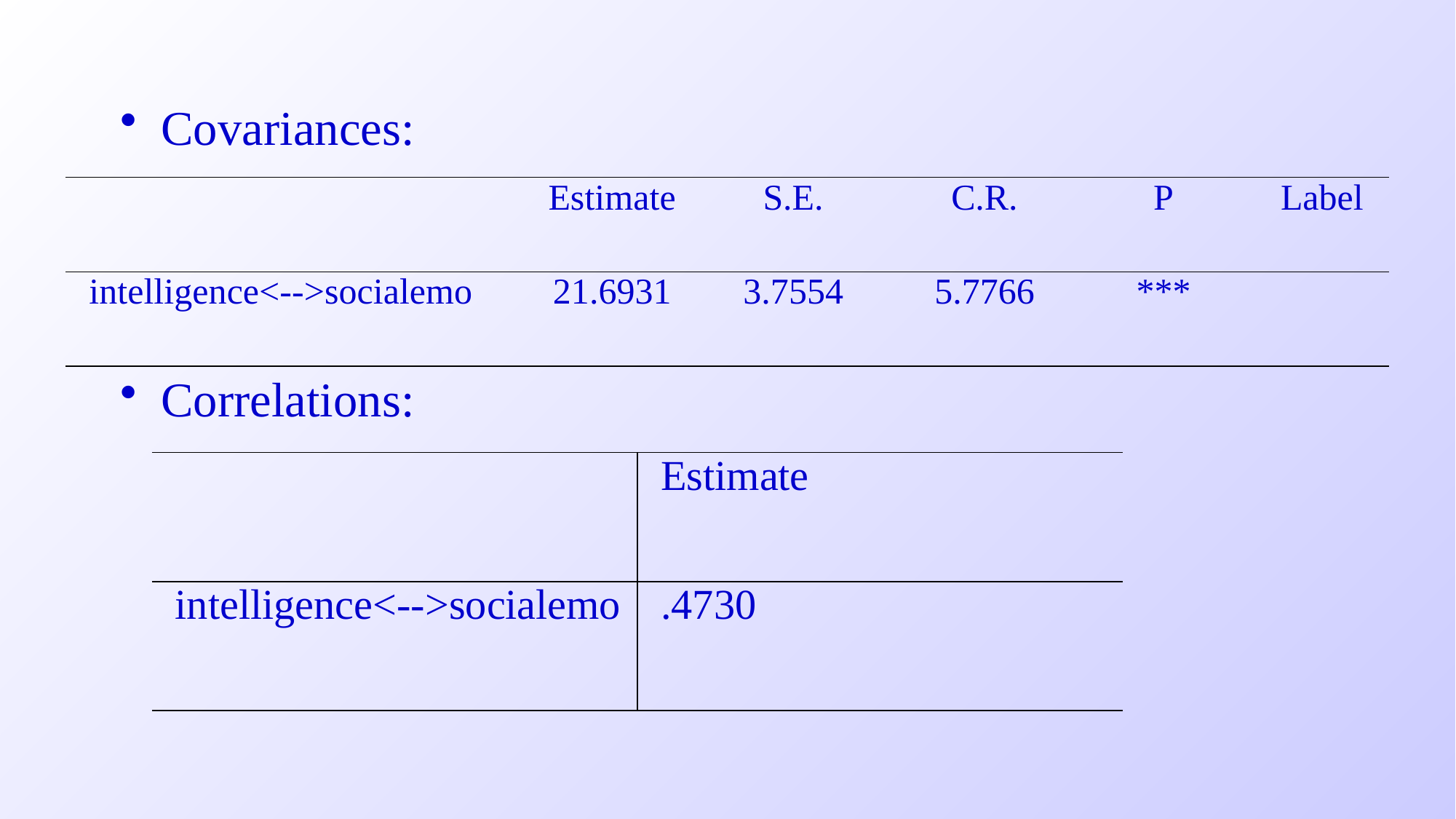

Covariances:

Correlations:
|  | Estimate | S.E. | C.R. | P | Label |
| --- | --- | --- | --- | --- | --- |
| intelligence<-->socialemo | 21.6931 | 3.7554 | 5.7766 | \*\*\* |  |
|  | Estimate |
| --- | --- |
| intelligence<-->socialemo | .4730 |